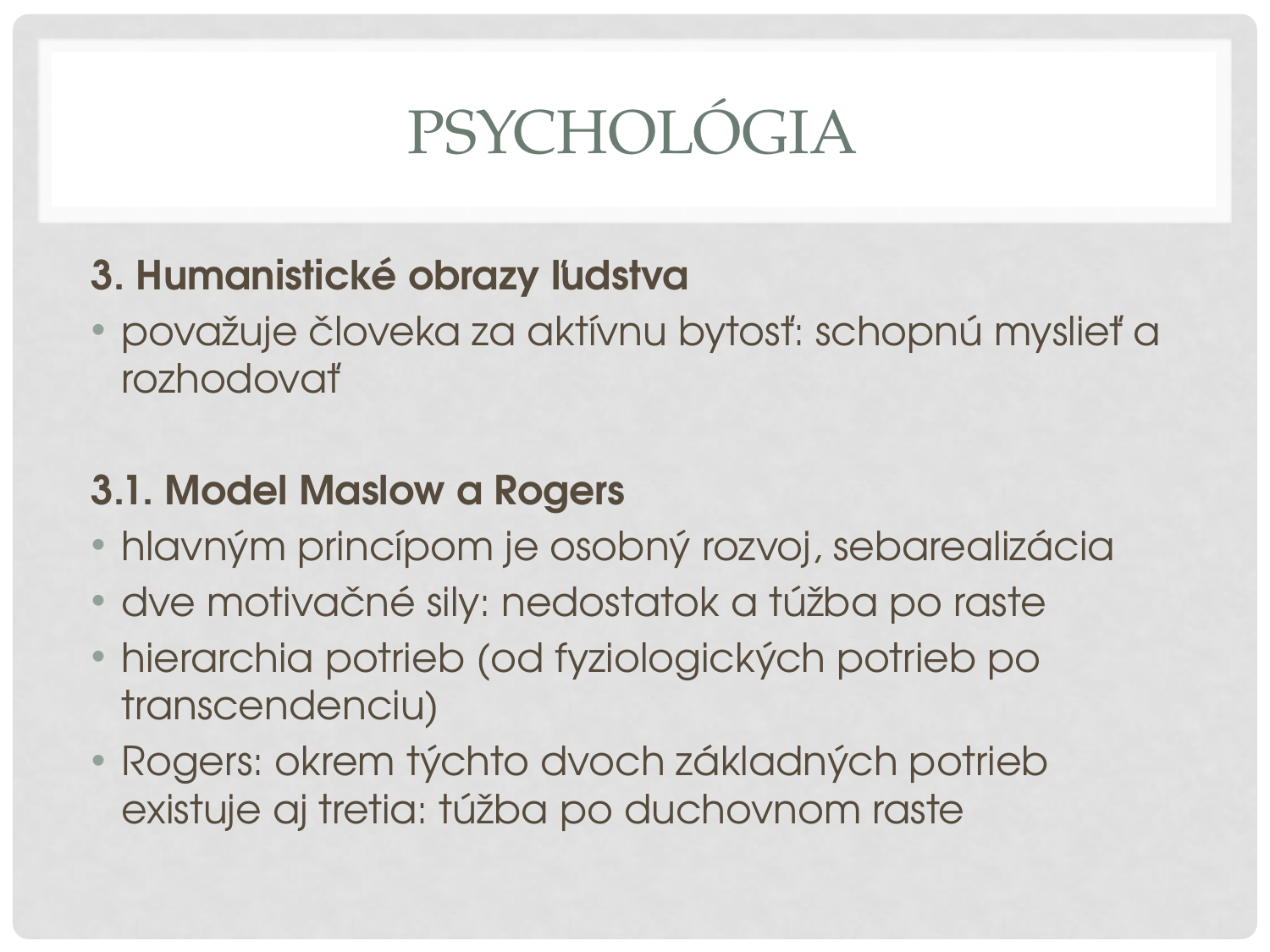

# Psychológia
3. Humanistické obrazy ľudstva
považuje človeka za aktívnu bytosť: schopnú myslieť a rozhodovať

3.1. Model Maslow a Rogers
hlavným princípom je osobný rozvoj, sebarealizácia
dve motivačné sily: nedostatok a túžba po raste
hierarchia potrieb (od fyziologických potrieb po transcendenciu)
Rogers: okrem týchto dvoch základných potrieb existuje aj tretia: túžba po duchovnom raste